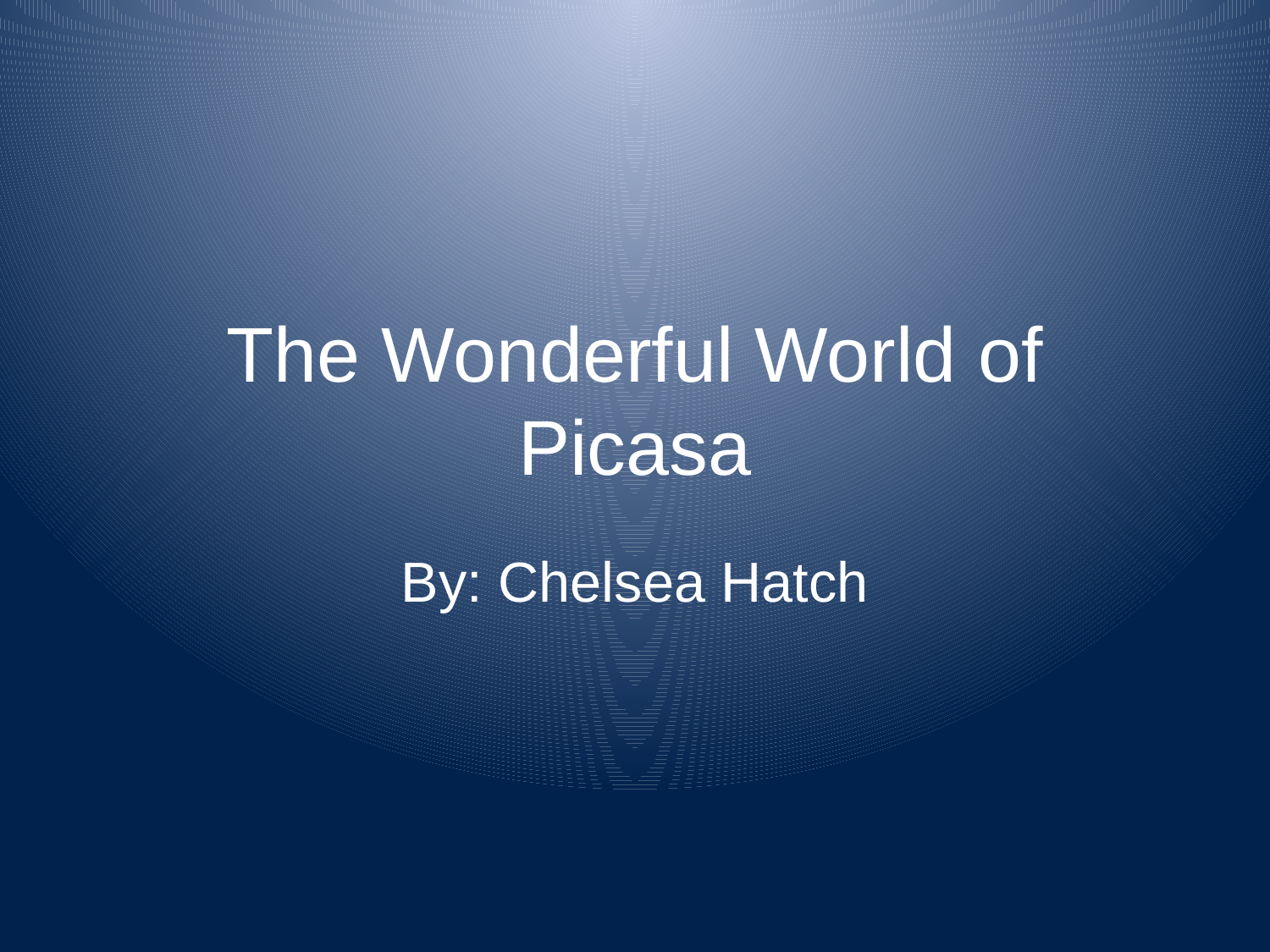

# The Wonderful World of Picasa
By: Chelsea Hatch